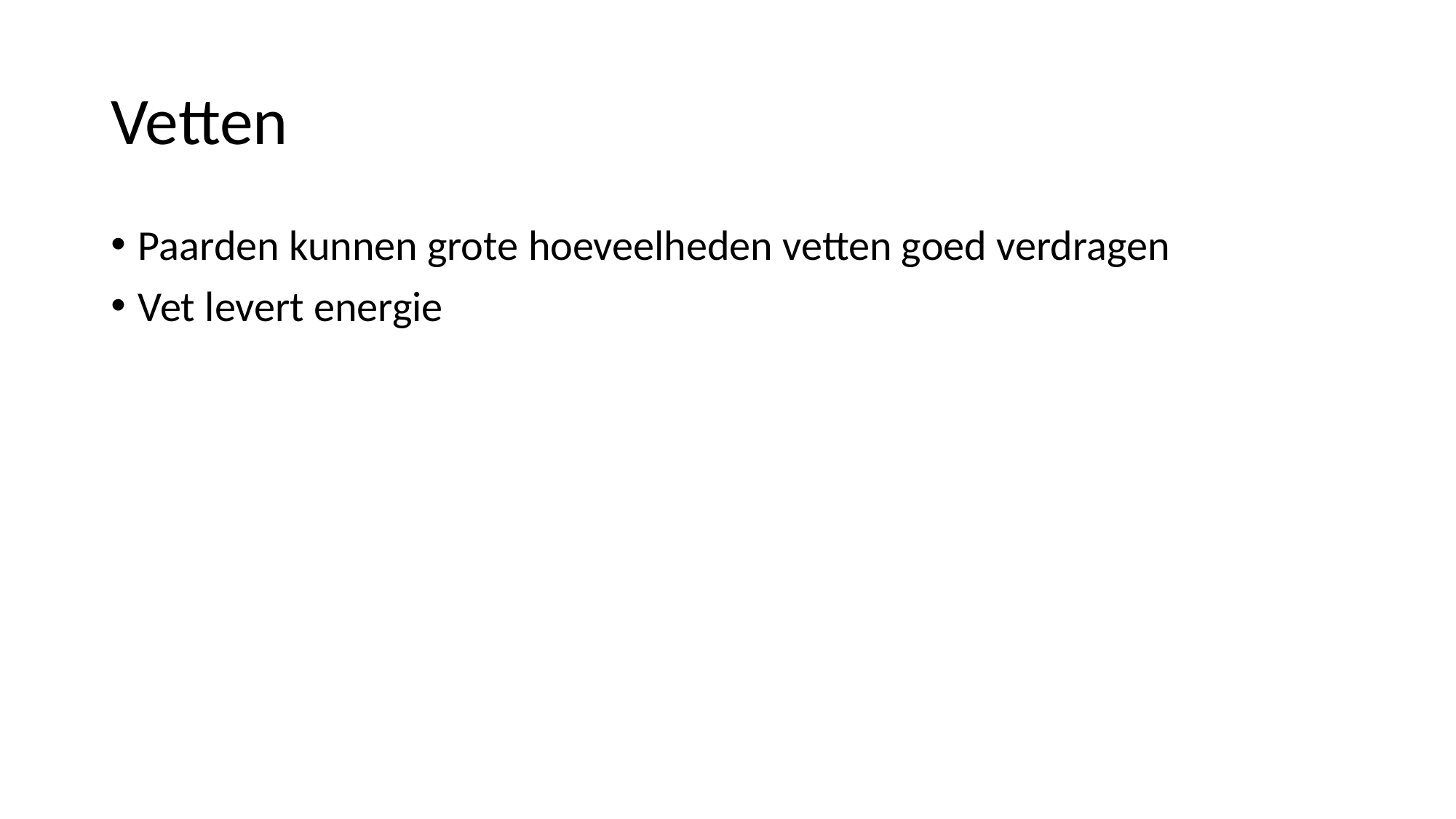

# Vetten
Paarden kunnen grote hoeveelheden vetten goed verdragen
Vet levert energie